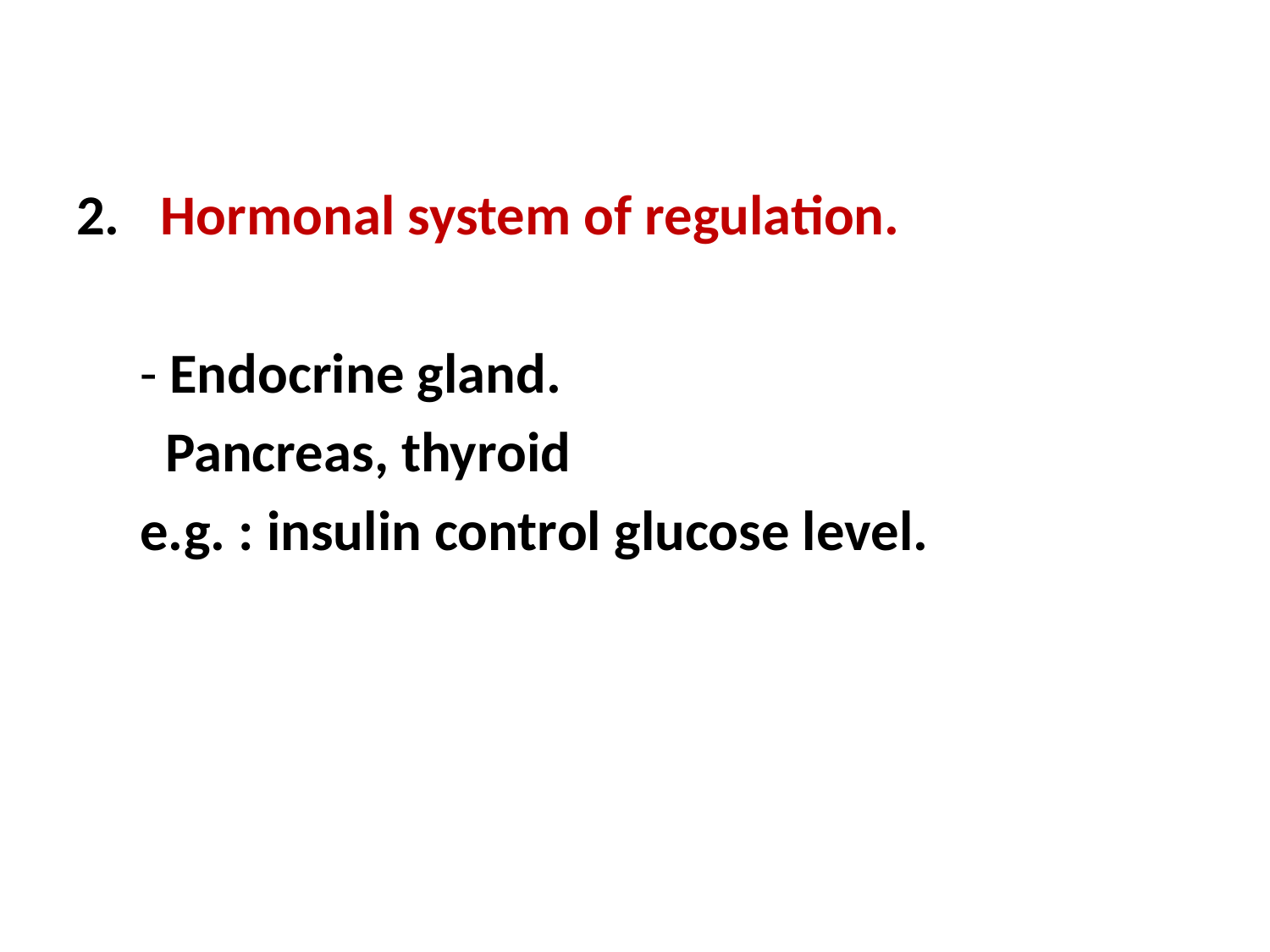

Hormonal system of regulation.

     - Endocrine gland.
       Pancreas, thyroid
     e.g. : insulin control glucose level.